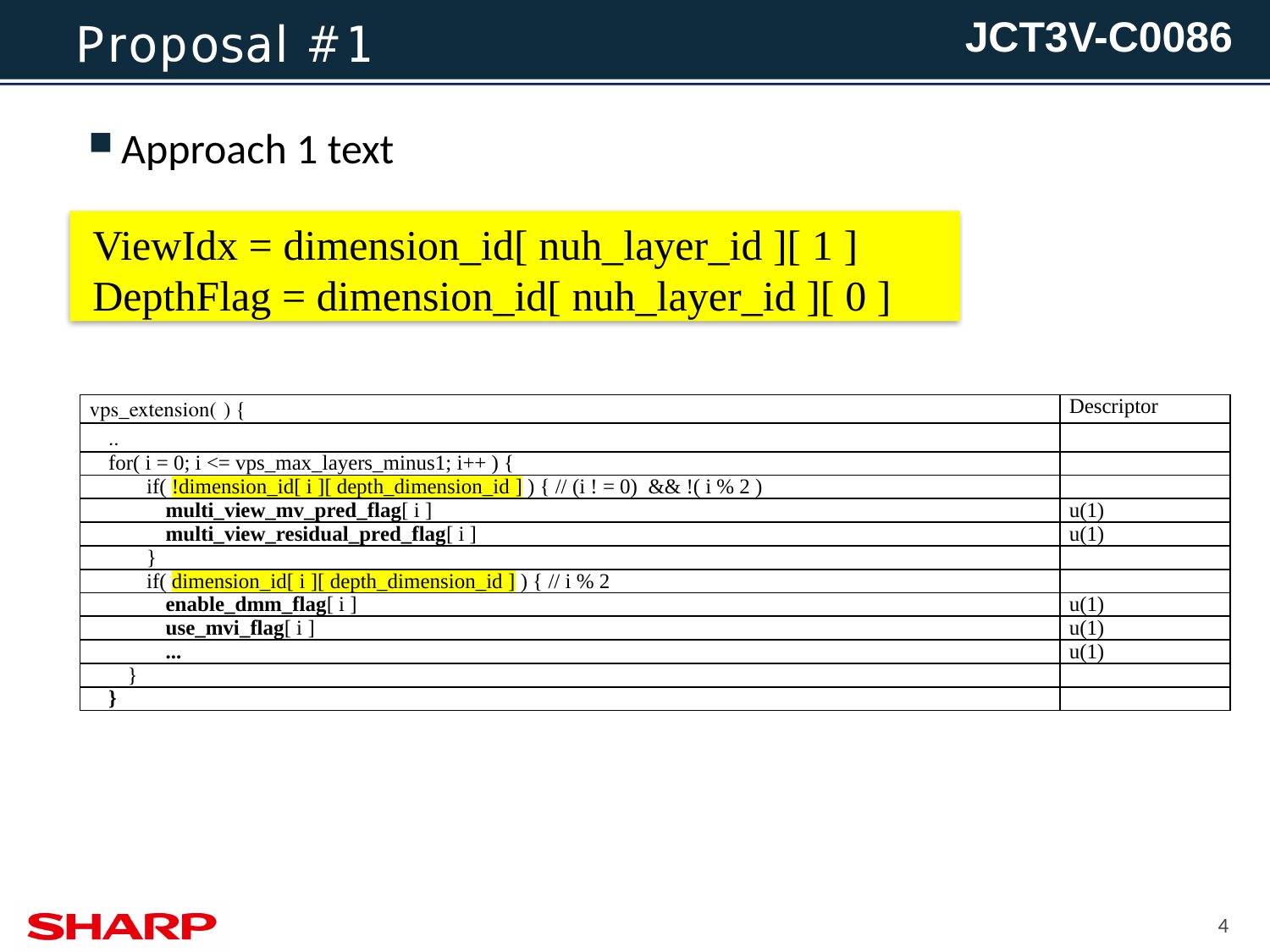

# Proposal #1
Approach 1 text

ViewIdx = dimension_id[ nuh_layer_id ][ 1 ]
DepthFlag = dimension_id[ nuh_layer_id ][ 0 ]
| vps\_extension( ) { | Descriptor |
| --- | --- |
| .. |  |
| for( i = 0; i <= vps\_max\_layers\_minus1; i++ ) { |  |
| if( !dimension\_id[ i ][ depth\_dimension\_id ] ) { // (i ! = 0)  && !( i % 2 ) |  |
| multi\_view\_mv\_pred\_flag[ i ] | u(1) |
| multi\_view\_residual\_pred\_flag[ i ] | u(1) |
| } |  |
| if( dimension\_id[ i ][ depth\_dimension\_id ] ) { // i % 2 |  |
| enable\_dmm\_flag[ i ] | u(1) |
| use\_mvi\_flag[ i ] | u(1) |
| ... | u(1) |
| } |  |
| } |  |
4